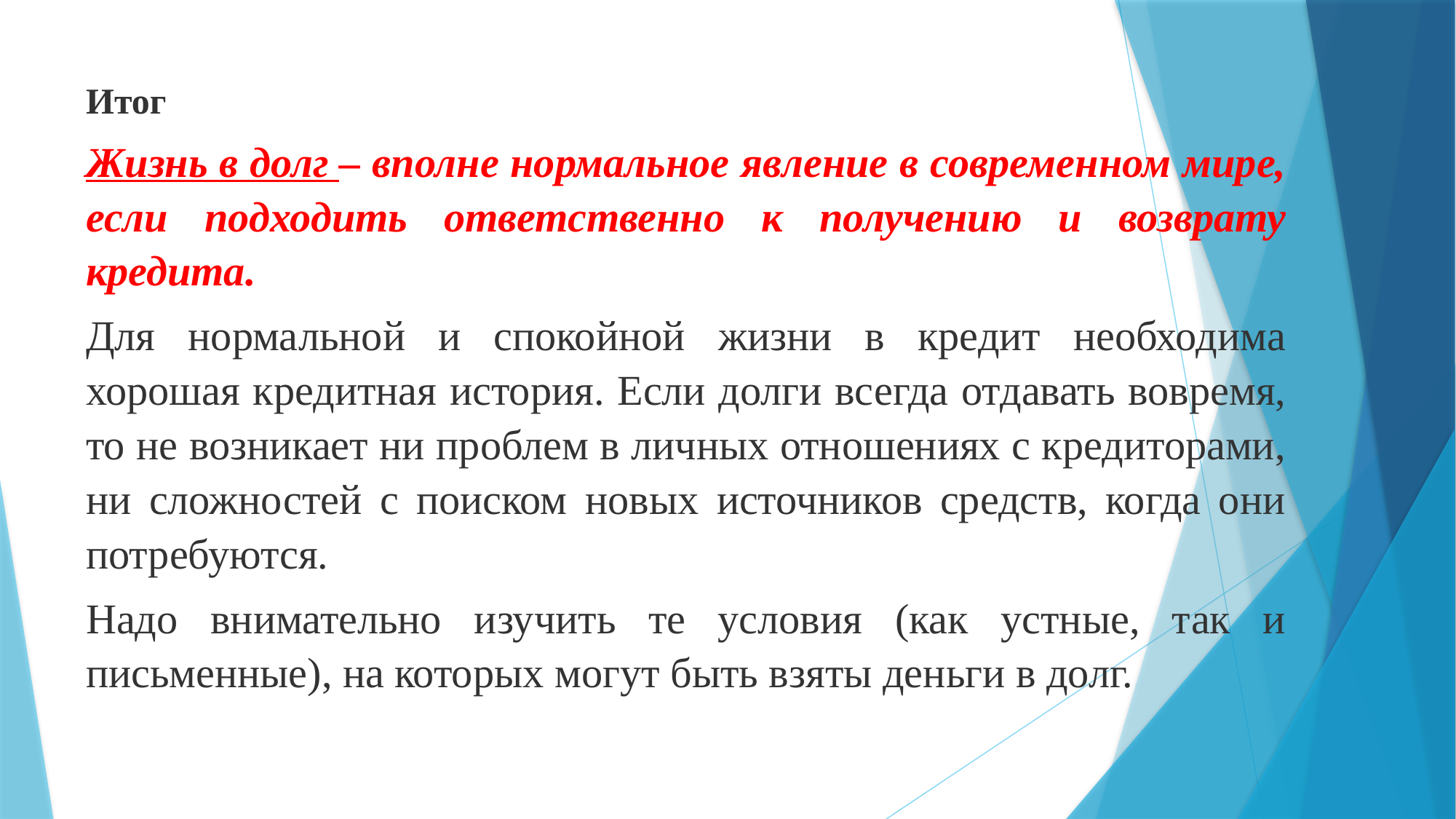

Итог
Жизнь в долг – вполне нормальное явление в современном мире, если подходить ответственно к получению и возврату кредита.
Для нормальной и спокойной жизни в кредит необходима хорошая кредитная история. Если долги всегда отдавать вовремя, то не возникает ни проблем в личных отношениях с кредиторами, ни сложностей с поиском новых источников средств, когда они потребуются.
Надо внимательно изучить те условия (как устные, так и письменные), на которых могут быть взяты деньги в долг.